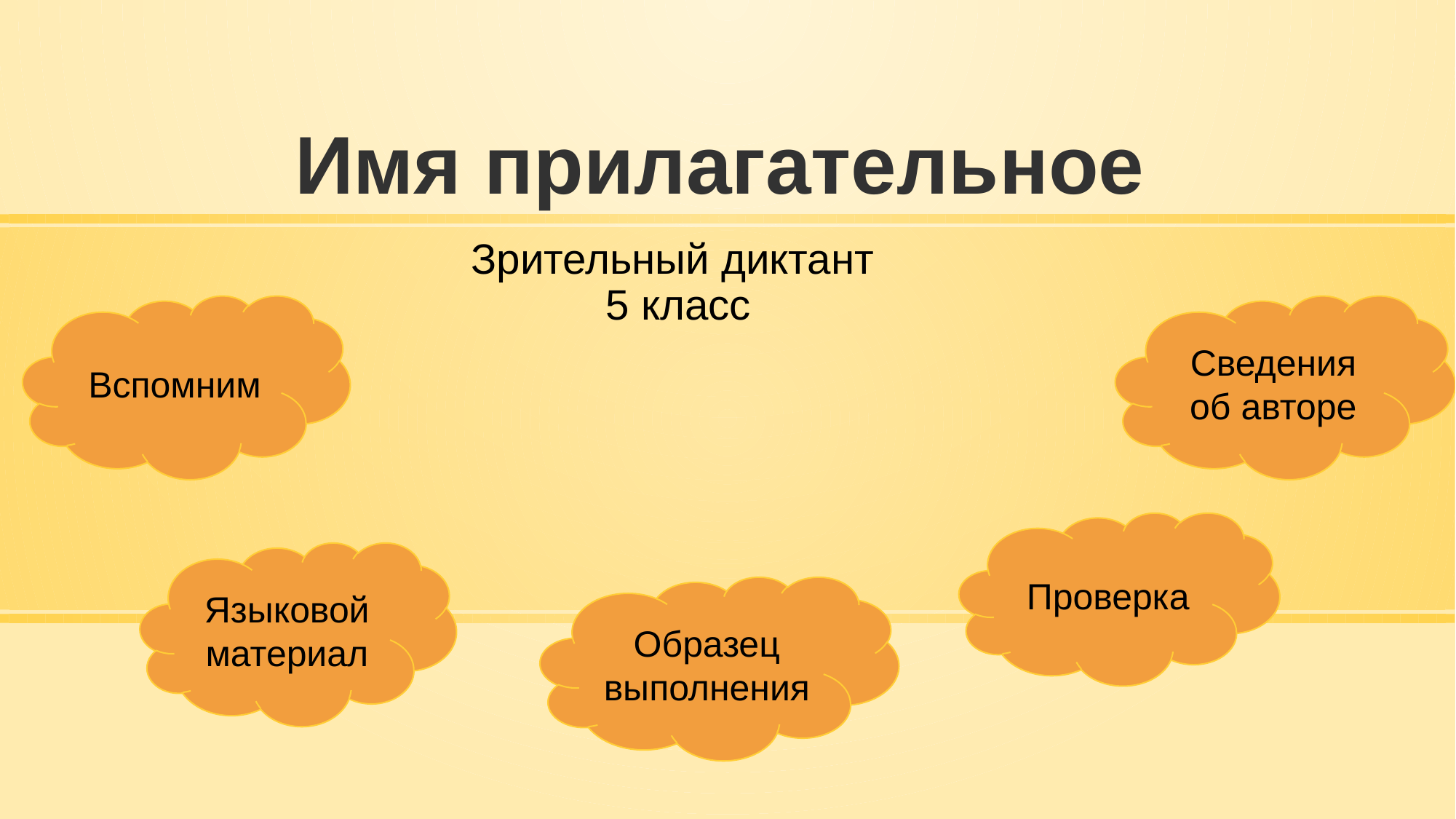

# Имя прилагательное
Зрительный диктант
5 класс
Вспомним
Сведения об авторе
Проверка
Языковой материал
Образец выполнения